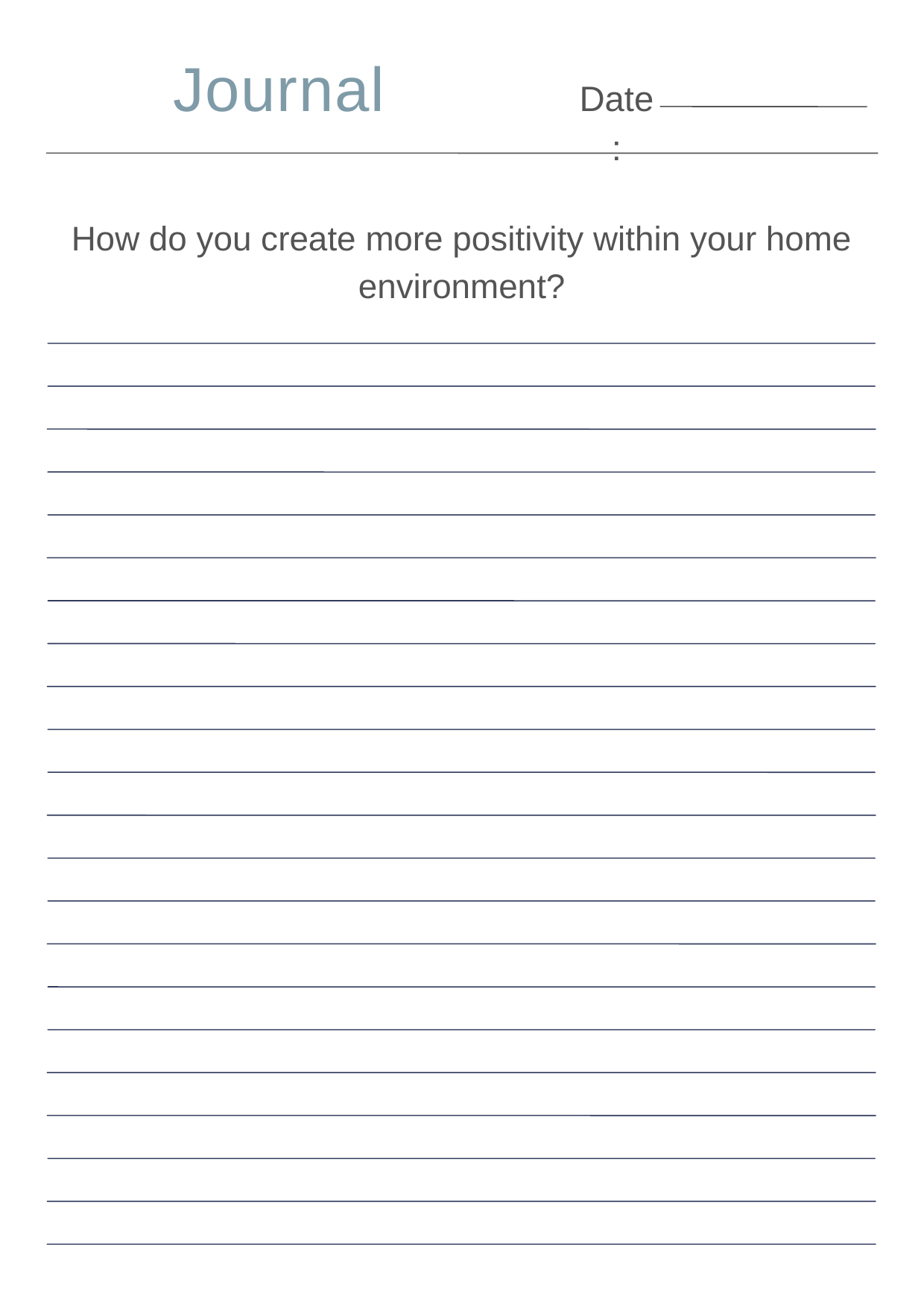

Journal
Date:

How do you create more positivity within your home environment?